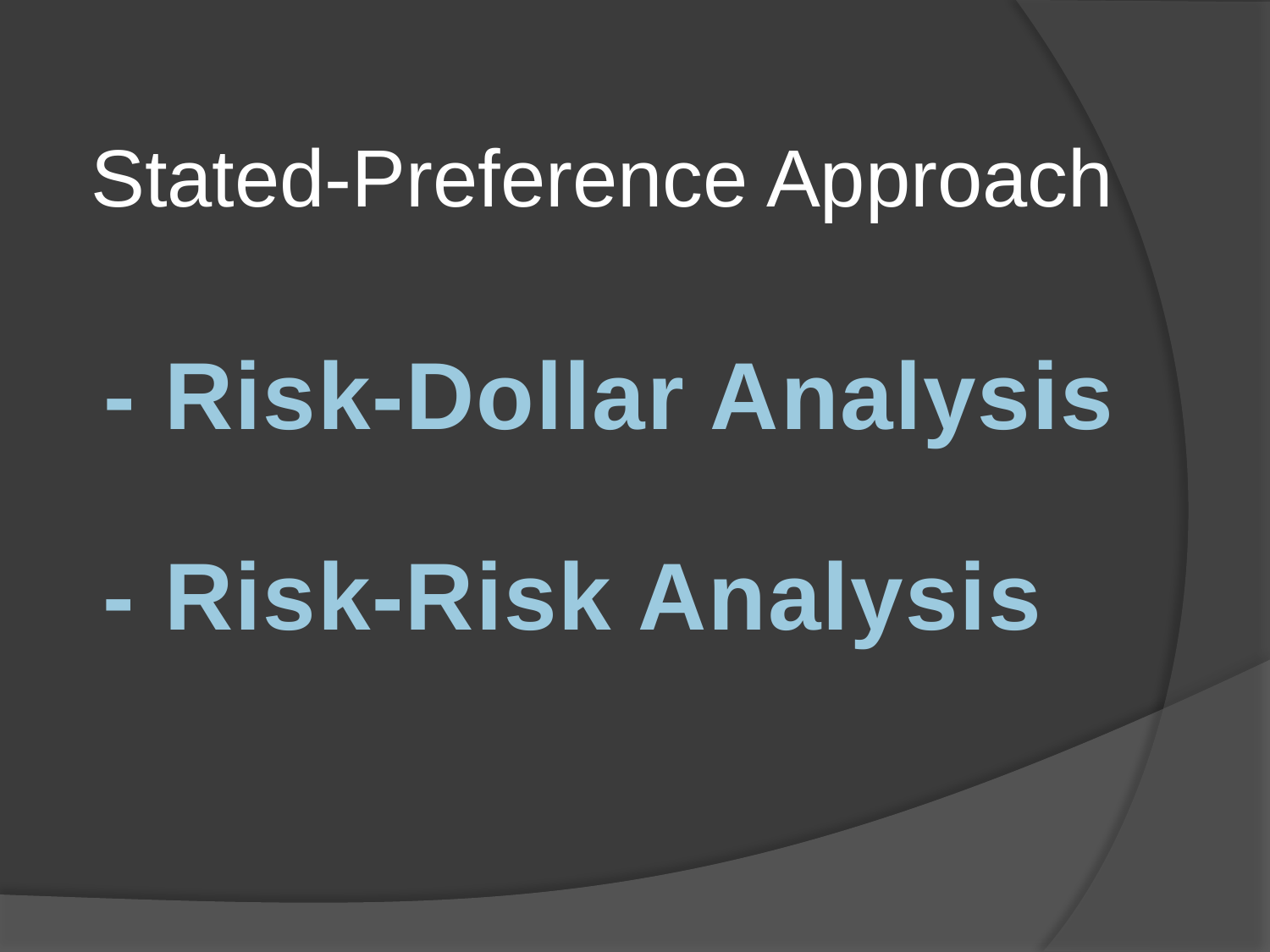

# Stated-Preference Approach
- Risk-Dollar Analysis
- Risk-Risk Analysis